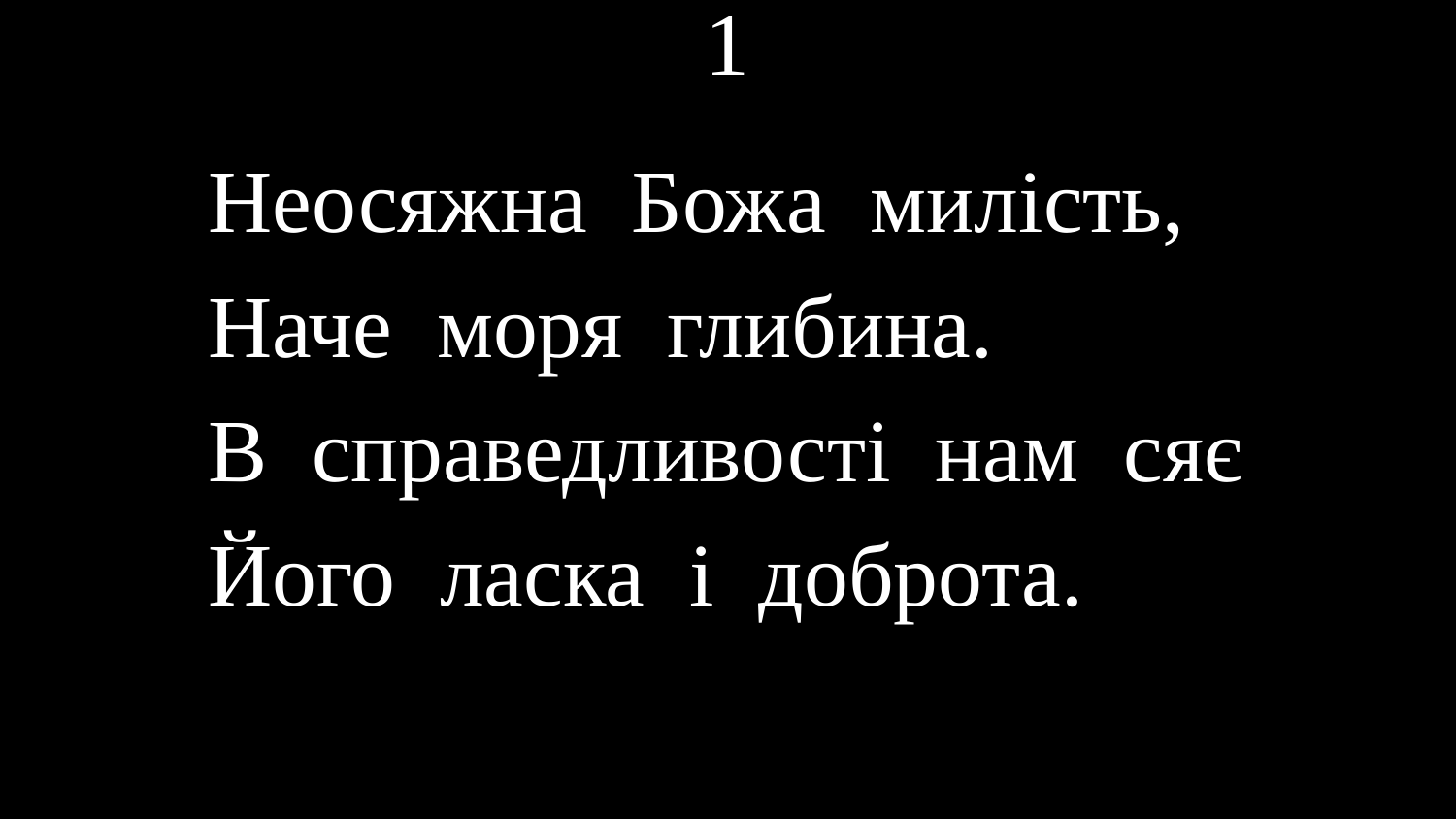

# 1
Неосяжна  Божа  милість,
Наче  моря  глибина.
В  справедливості  нам  сяє
Його  ласка  і  доброта.